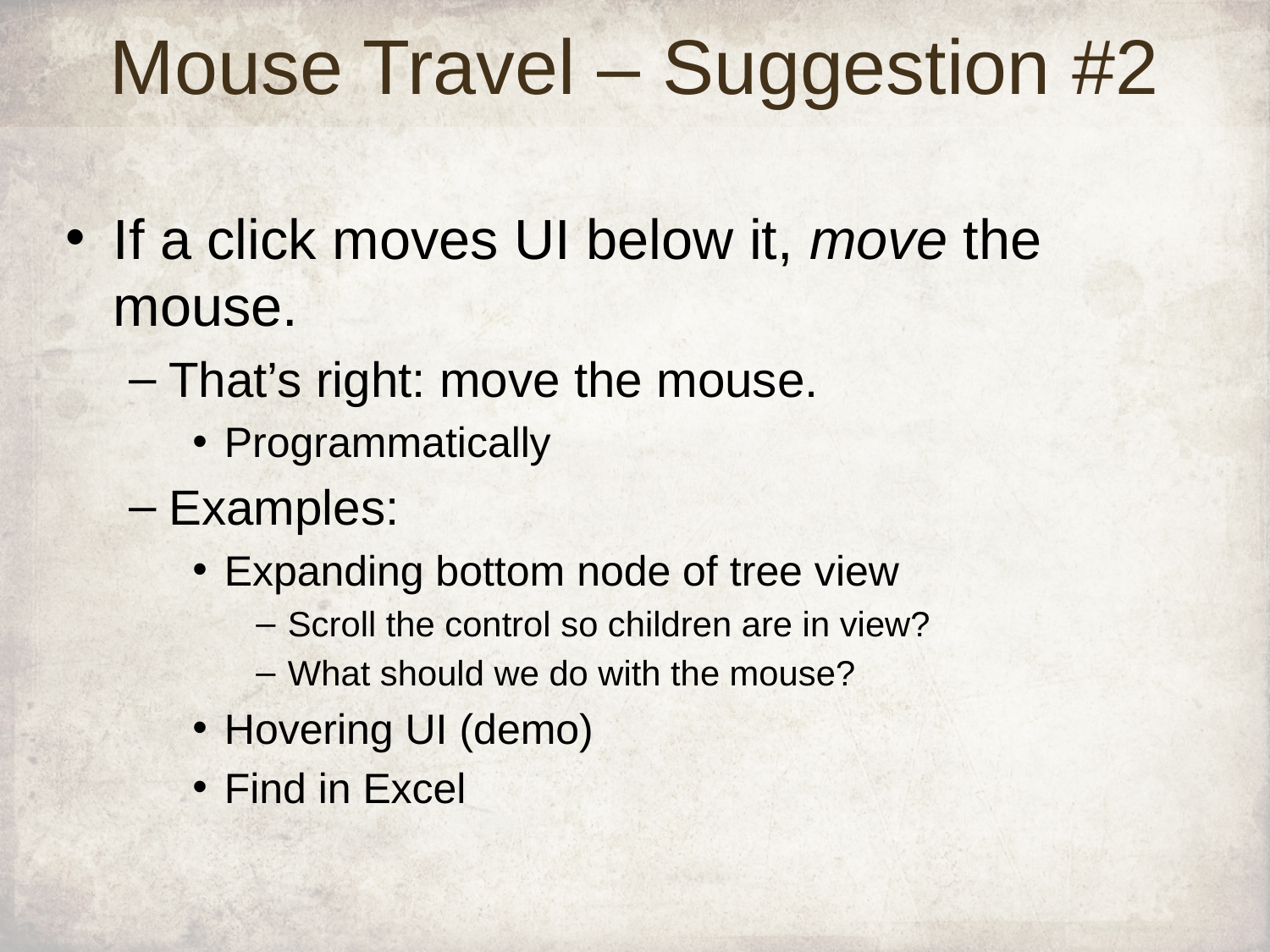

# Mouse Travel – Suggestion #2
If a click moves UI below it, move the mouse.
That’s right: move the mouse.
Programmatically
Examples:
Expanding bottom node of tree view
Scroll the control so children are in view?
What should we do with the mouse?
Hovering UI (demo)
Find in Excel